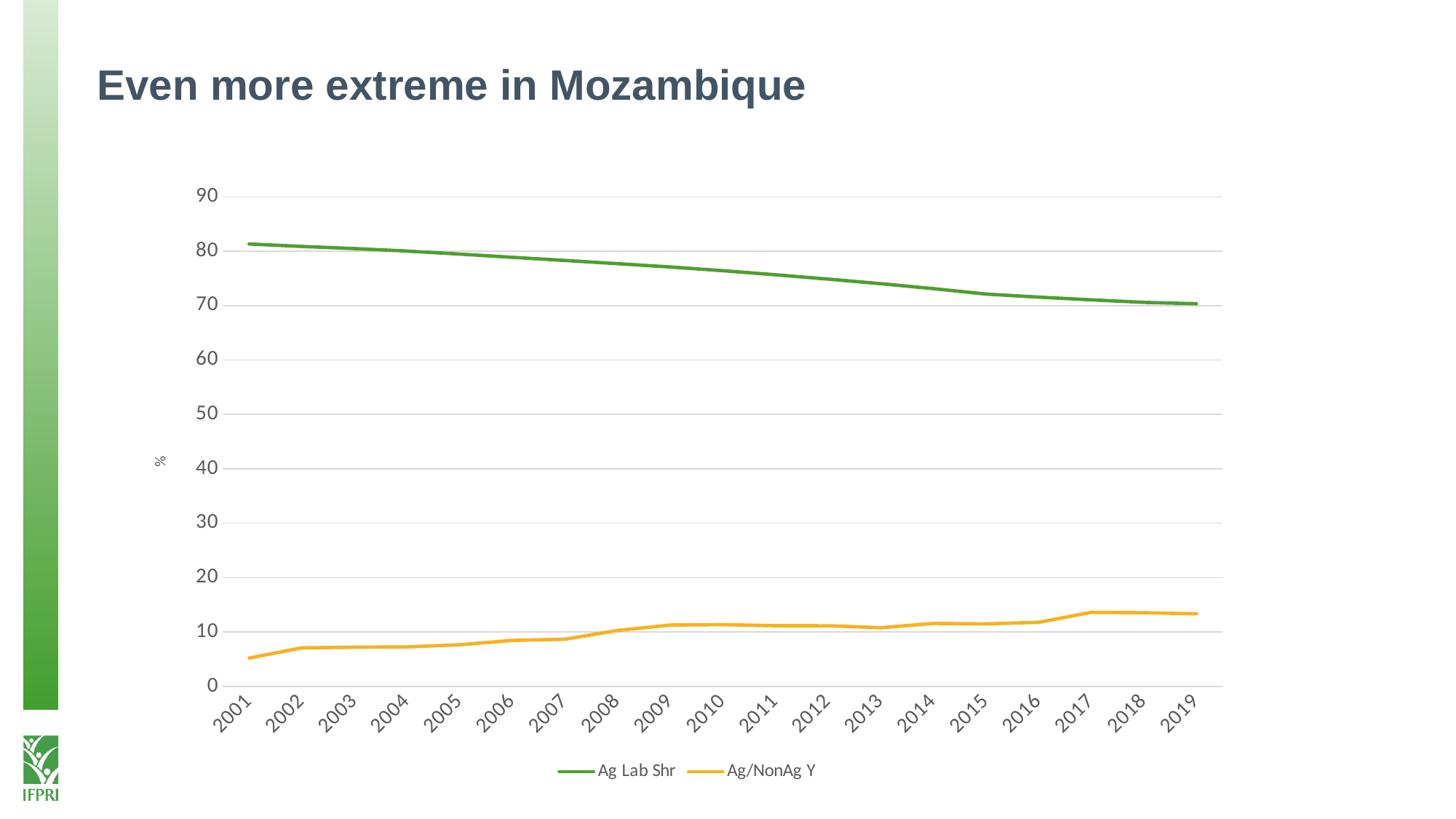

# Even more extreme in Mozambique

### Chart

| Category |  |  |
|---|---|---|
| 2001 | 81.3209991455078 | 5.206342481067399 |
| 2002 | 80.870002746582 | 7.086184605712112 |
| 2003 | 80.4720001220703 | 7.201443542400532 |
| 2004 | 80.0130004882813 | 7.255624231811403 |
| 2005 | 79.4599990844727 | 7.654939186951239 |
| 2006 | 78.8690032958984 | 8.448785437020238 |
| 2007 | 78.2959976196289 | 8.671769631240842 |
| 2008 | 77.7009963989258 | 10.281654843704036 |
| 2009 | 77.0960006713867 | 11.274140399984251 |
| 2010 | 76.4150009155273 | 11.350198732129071 |
| 2011 | 75.6640014648438 | 11.155149048229273 |
| 2012 | 74.8669967651367 | 11.139105861647252 |
| 2013 | 74.0230026245117 | 10.782615392727513 |
| 2014 | 73.1070022583008 | 11.5751663946321 |
| 2015 | 72.1159973144531 | 11.494833504671202 |
| 2016 | 71.5530014038086 | 11.778000166128134 |
| 2017 | 71.0540008544922 | 13.6109965542718 |
| 2018 | 70.5869979858398 | 13.536927640629132 |
| 2019 | 70.3349990844727 | 13.34453910524142 |